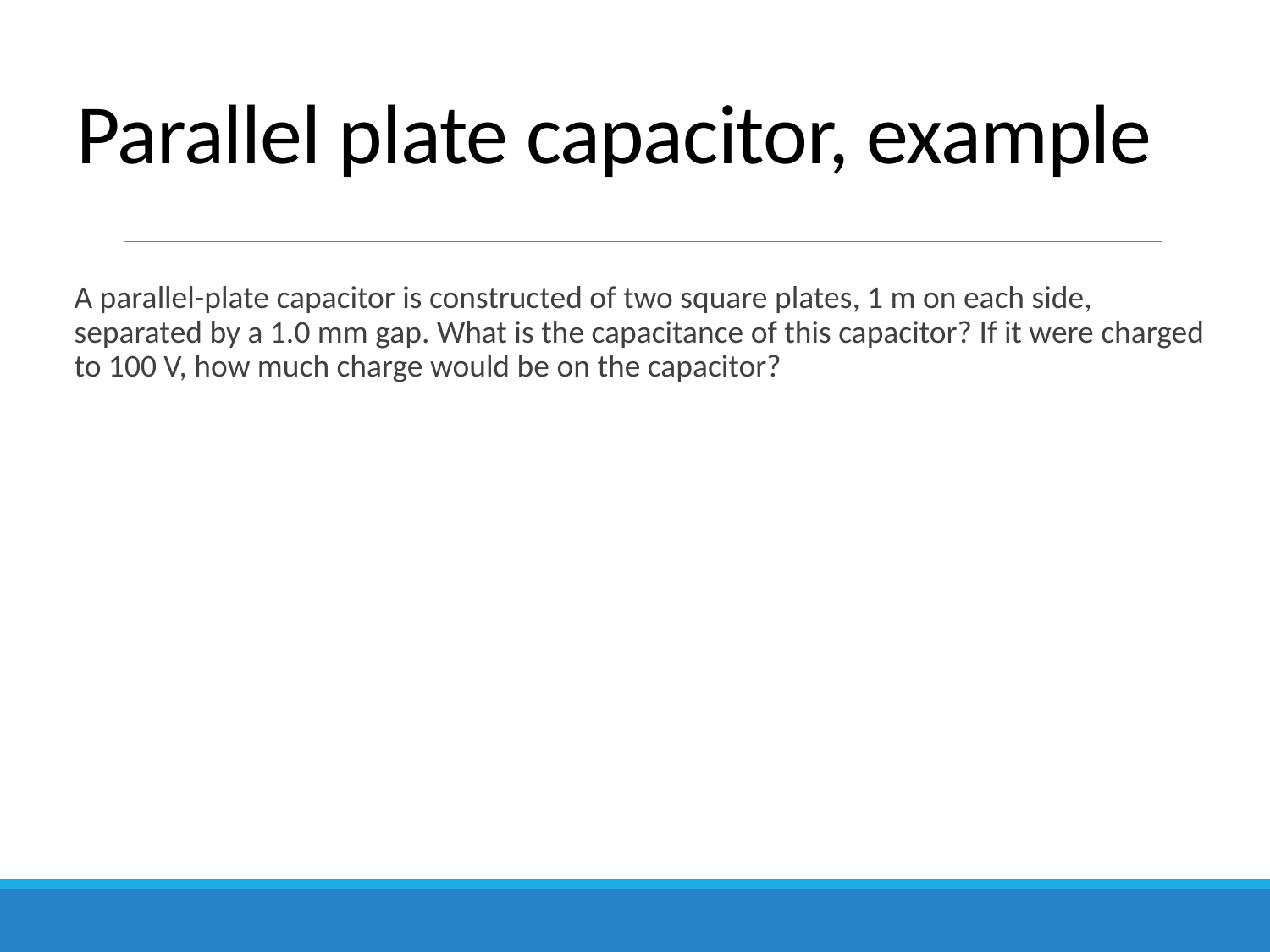

# Parallel plate capacitor, example
A parallel-plate capacitor is constructed of two square plates, 1 m on each side, separated by a 1.0 mm gap. What is the capacitance of this capacitor? If it were charged to 100 V, how much charge would be on the capacitor?